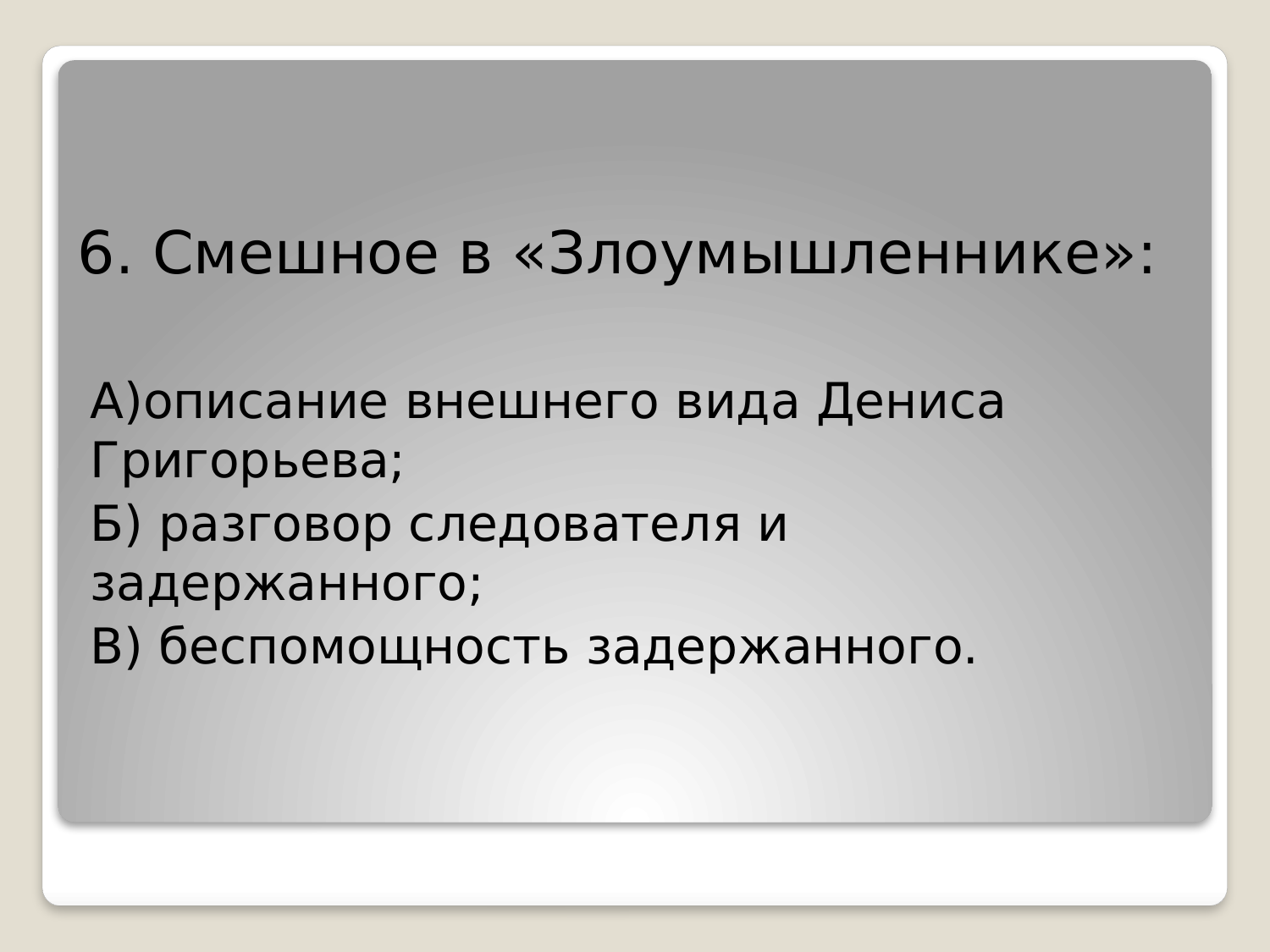

# 6. Смешное в «Злоумышленнике»:
А)описание внешнего вида Дениса Григорьева;
Б) разговор следователя и задержанного;
В) беспомощность задержанного.